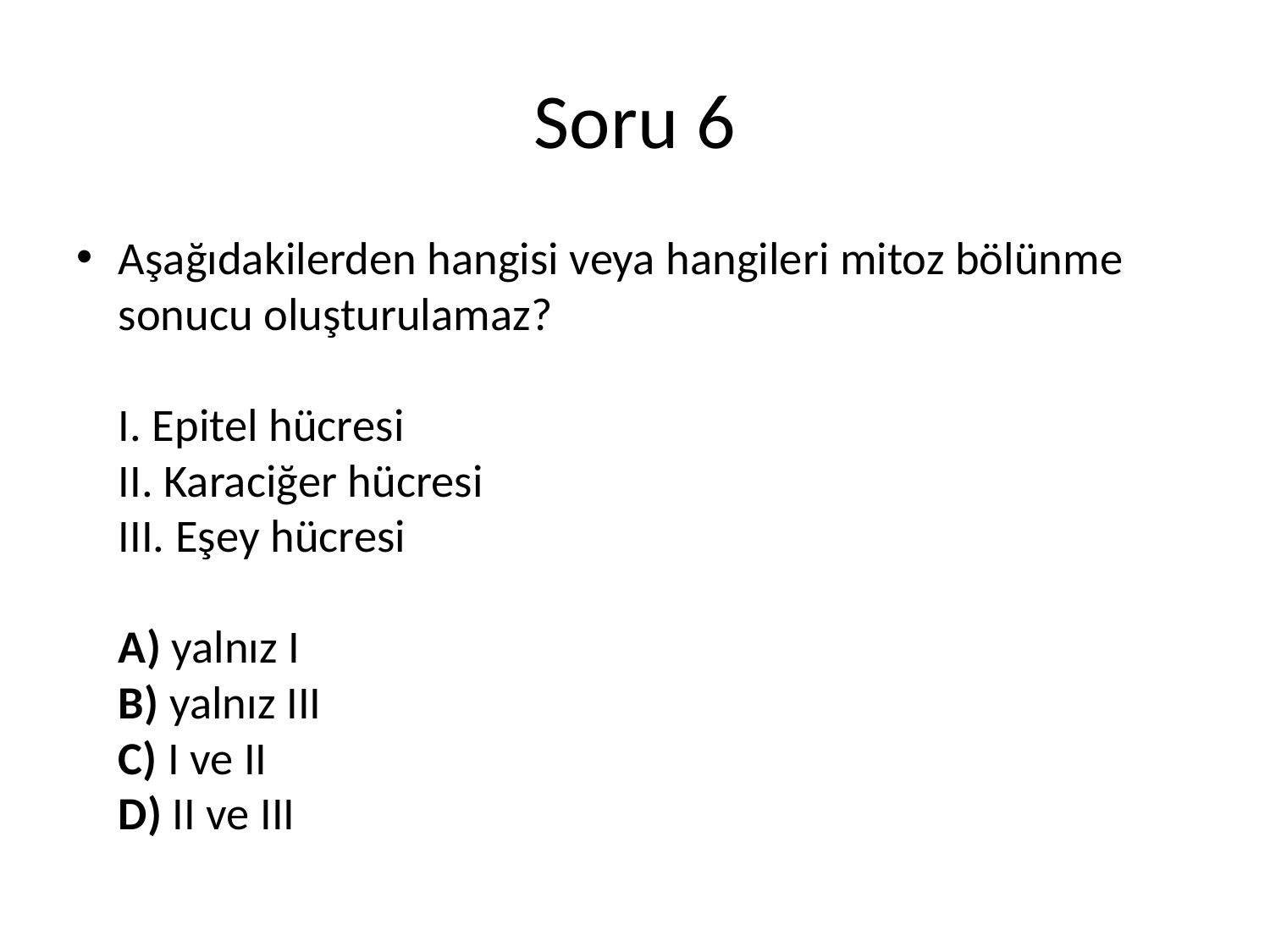

# Soru 6
Aşağıdakilerden hangisi veya hangileri mitoz bölünme sonucu oluşturulamaz?
I. Epitel hücresi
II. Karaciğer hücresi
III. Eşey hücresi 
A) yalnız I
B) yalnız III 
C) I ve II 
D) II ve III